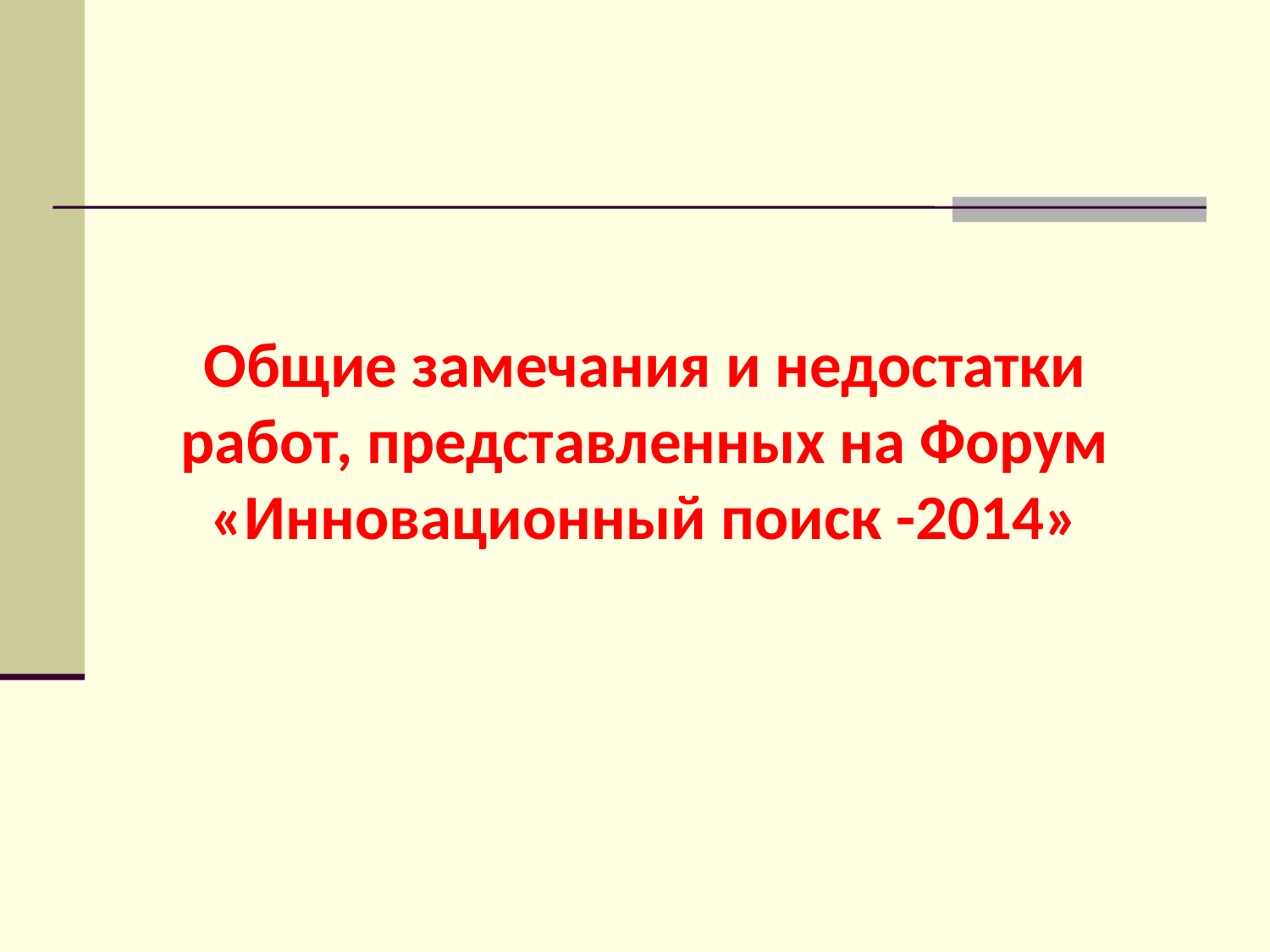

Общие замечания и недостатки работ, представленных на Форум «Инновационный поиск -2014»